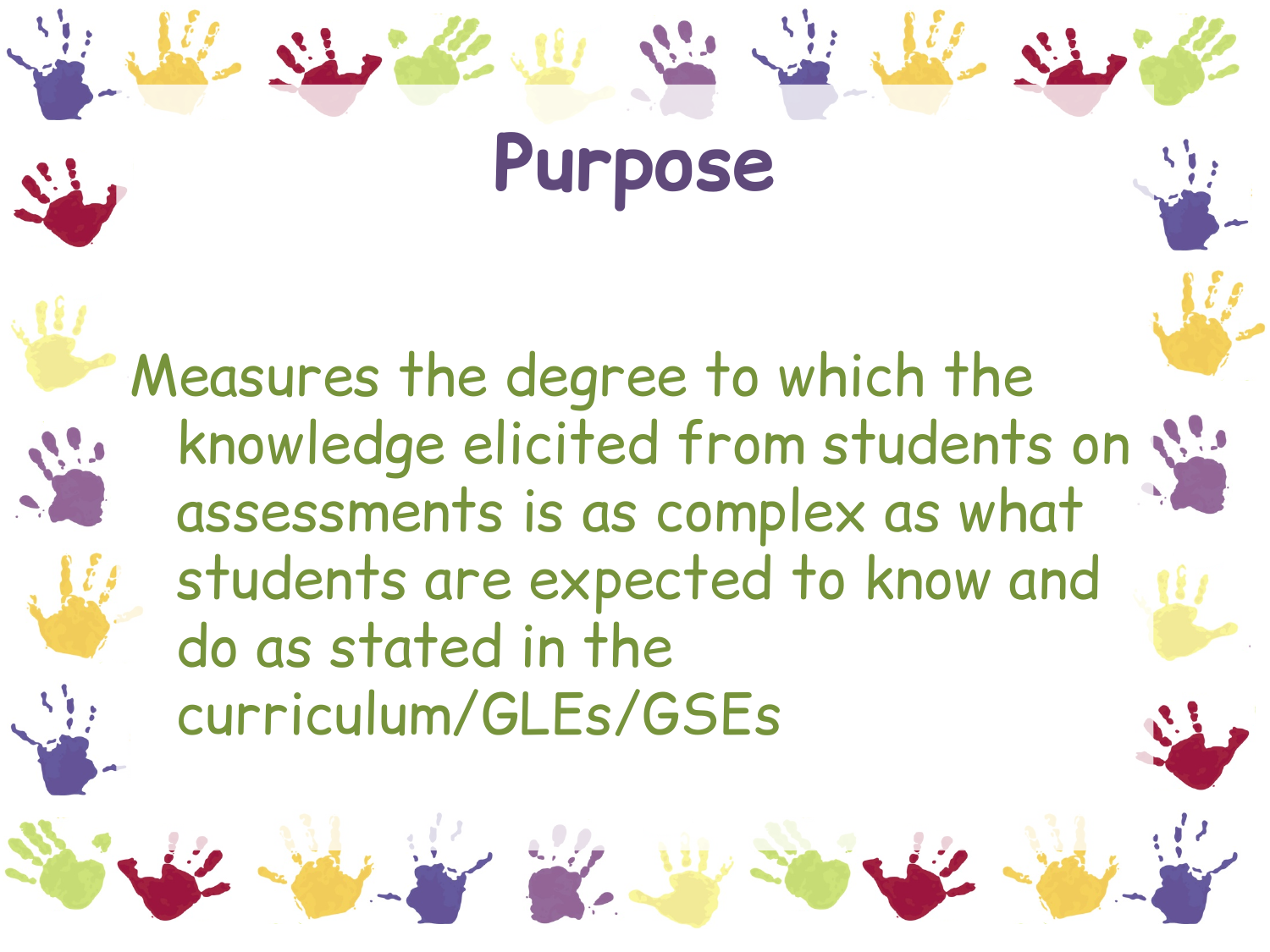

# Purpose

Measures the degree to which the knowledge elicited from students on assessments is as complex as what students are expected to know and do as stated in the curriculum/GLEs/GSEs